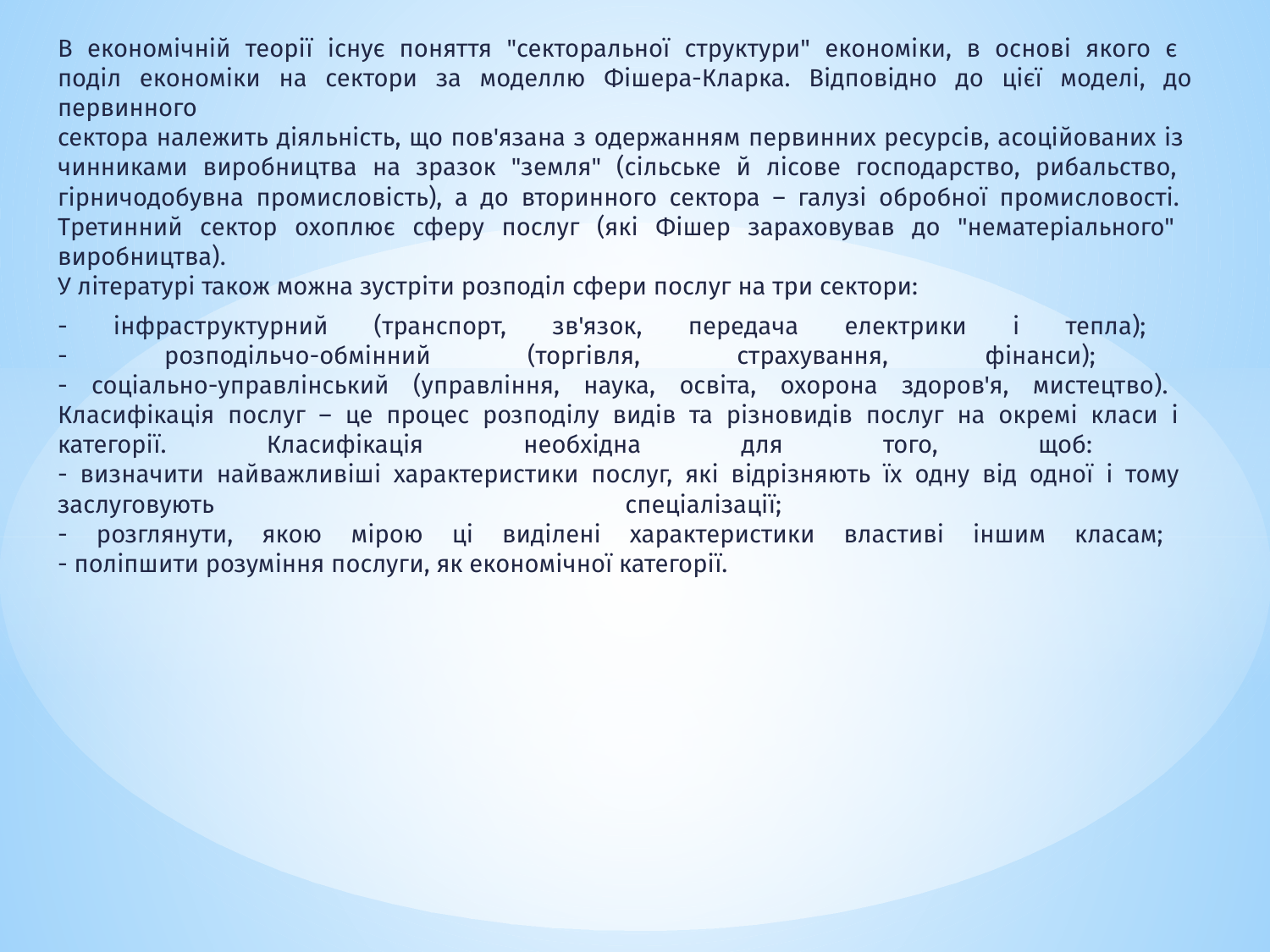

В економічній теорії існує поняття "секторальної структури" економіки, в основі якого є
поділ економіки на сектори за моделлю Фішера-Кларка. Відповідно до цієї моделі, до первинного
сектора належить діяльність, що пов'язана з одержанням первинних ресурсів, асоційованих із
чинниками виробництва на зразок "земля" (сільське й лісове господарство, рибальство,
гірничодобувна промисловість), а до вторинного сектора – галузі обробної промисловості.
Третинний сектор охоплює сферу послуг (які Фішер зараховував до "нематеріального"
виробництва).
У літературі також можна зустріти розподіл сфери послуг на три сектори:
- інфраструктурний (транспорт, зв'язок, передача електрики і тепла);
- розподільчо-обмінний (торгівля, страхування, фінанси);
- соціально-управлінський (управління, наука, освіта, охорона здоров'я, мистецтво).
Класифікація послуг – це процес розподілу видів та різновидів послуг на окремі класи і
категорії. Класифікація необхідна для того, щоб:
- визначити найважливіші характеристики послуг, які відрізняють їх одну від одної і тому
заслуговують спеціалізації;
- розглянути, якою мірою ці виділені характеристики властиві іншим класам;
- поліпшити розуміння послуги, як економічної категорії.